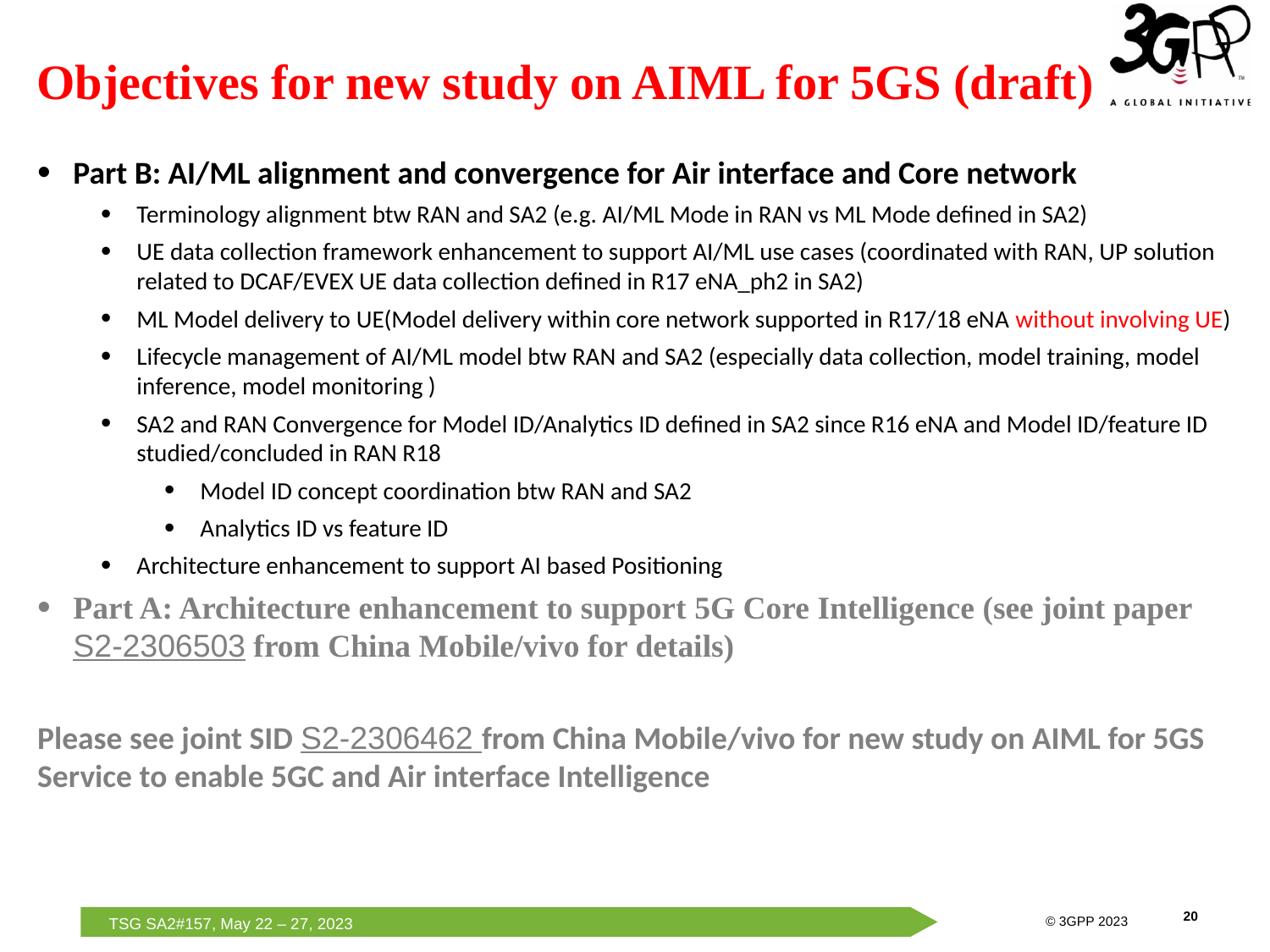

Objectives for new study on AIML for 5GS (draft)
Part B: AI/ML alignment and convergence for Air interface and Core network
Terminology alignment btw RAN and SA2 (e.g. AI/ML Mode in RAN vs ML Mode defined in SA2)
UE data collection framework enhancement to support AI/ML use cases (coordinated with RAN, UP solution related to DCAF/EVEX UE data collection defined in R17 eNA_ph2 in SA2)
ML Model delivery to UE(Model delivery within core network supported in R17/18 eNA without involving UE)
Lifecycle management of AI/ML model btw RAN and SA2 (especially data collection, model training, model inference, model monitoring )
SA2 and RAN Convergence for Model ID/Analytics ID defined in SA2 since R16 eNA and Model ID/feature ID studied/concluded in RAN R18
Model ID concept coordination btw RAN and SA2
Analytics ID vs feature ID
Architecture enhancement to support AI based Positioning
Part A: Architecture enhancement to support 5G Core Intelligence (see joint paper S2-2306503 from China Mobile/vivo for details)

Please see joint SID S2-2306462 from China Mobile/vivo for new study on AIML for 5GS Service to enable 5GC and Air interface Intelligence